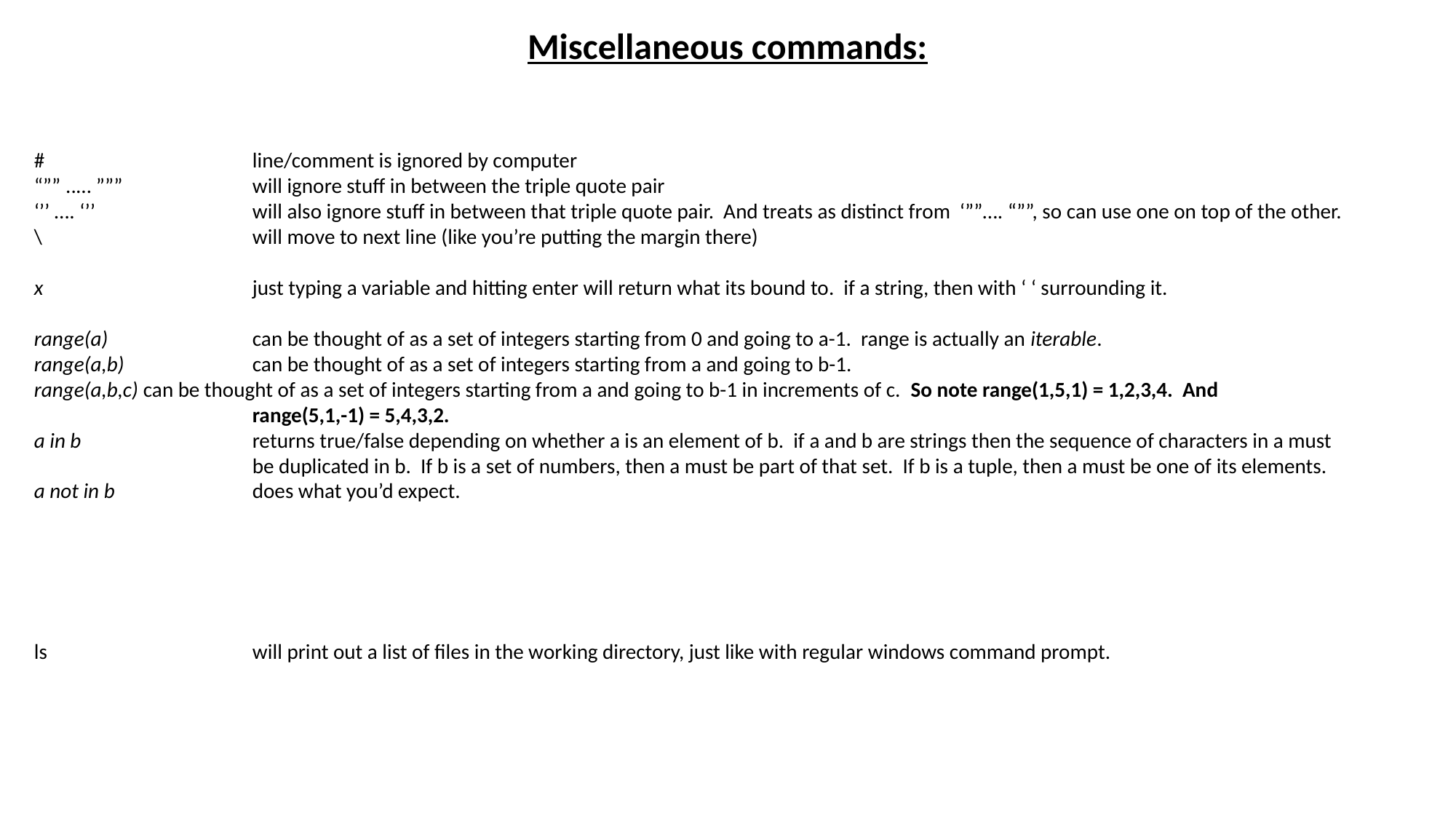

Miscellaneous commands:
# 		line/comment is ignored by computer
“”” ..… ”””		will ignore stuff in between the triple quote pair
‘’’ …. ‘’’		will also ignore stuff in between that triple quote pair.  And treats as distinct from  ‘””…. “””, so can use one on top of the other.
\ 		will move to next line (like you’re putting the margin there)

x 		just typing a variable and hitting enter will return what its bound to.  if a string, then with ‘ ‘ surrounding it.

range(a) 		can be thought of as a set of integers starting from 0 and going to a-1.  range is actually an iterable.
range(a,b) 		can be thought of as a set of integers starting from a and going to b-1.
range(a,b,c) 	can be thought of as a set of integers starting from a and going to b-1 in increments of c.  So note range(1,5,1) = 1,2,3,4.  And
		range(5,1,-1) = 5,4,3,2.
a in b 		returns true/false depending on whether a is an element of b.  if a and b are strings then the sequence of characters in a must
		be duplicated in b.  If b is a set of numbers, then a must be part of that set.  If b is a tuple, then a must be one of its elements.
a not in b		does what you’d expect.
ls		will print out a list of files in the working directory, just like with regular windows command prompt.